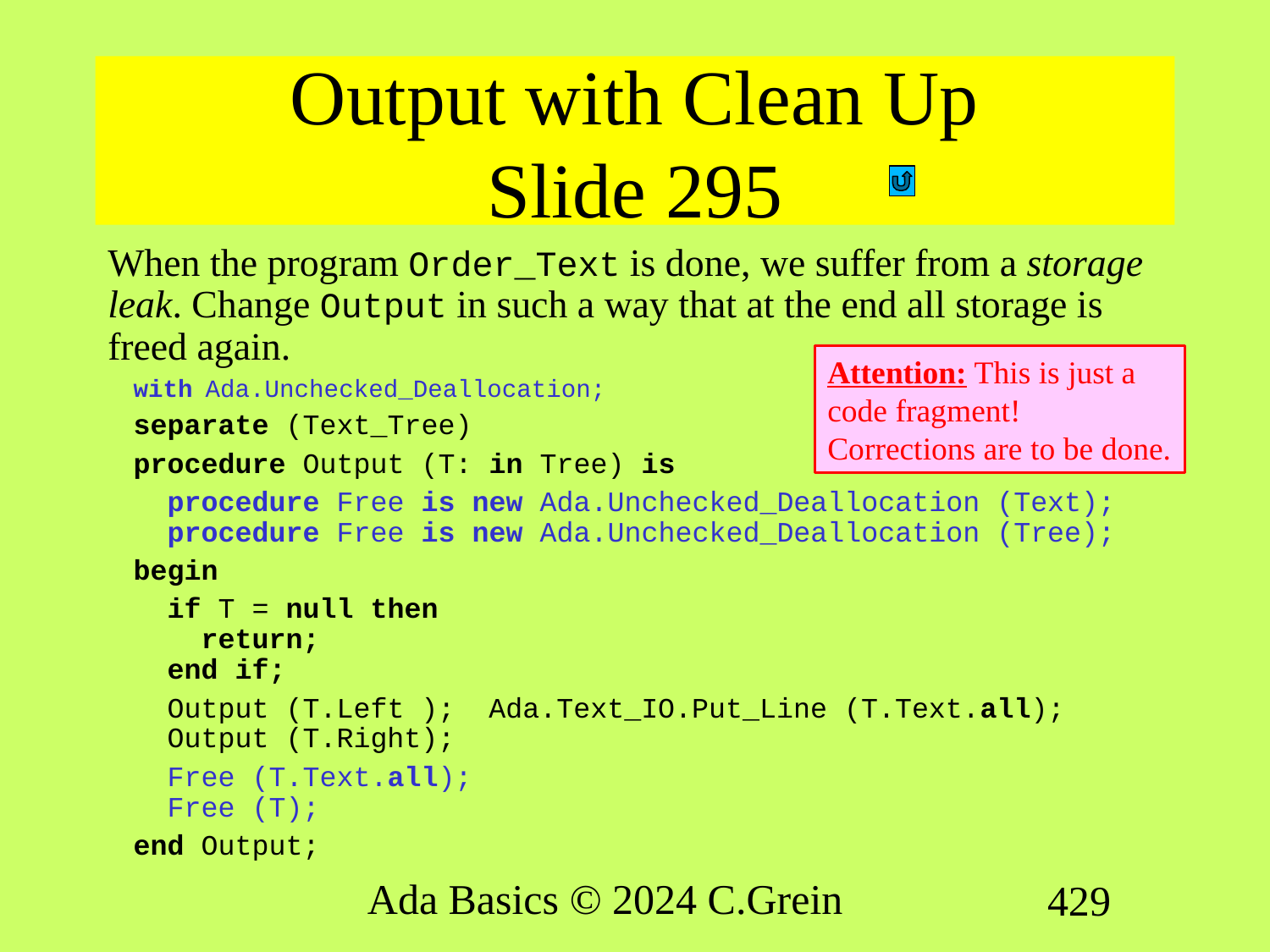

# Output with Clean Up Slide 295

When the program Order_Text is done, we suffer from a storage leak. Change Output in such a way that at the end all storage is freed again.
with Ada.Unchecked_Deallocation;
separate (Text_Tree)
procedure Output (T: in Tree) is
  procedure Free is new Ada.Unchecked_Deallocation (Text);
  procedure Free is new Ada.Unchecked_Deallocation (Tree);
begin
  if T = null then
    return;
  end if;
  Output (T.Left );  Ada.Text_IO.Put_Line (T.Text.all);
  Output (T.Right);
  Free (T.Text.all);
  Free (T);
end Output;
Attention: This is just a code fragment! Corrections are to be done.
Ada Basics © 2024 C.Grein
429